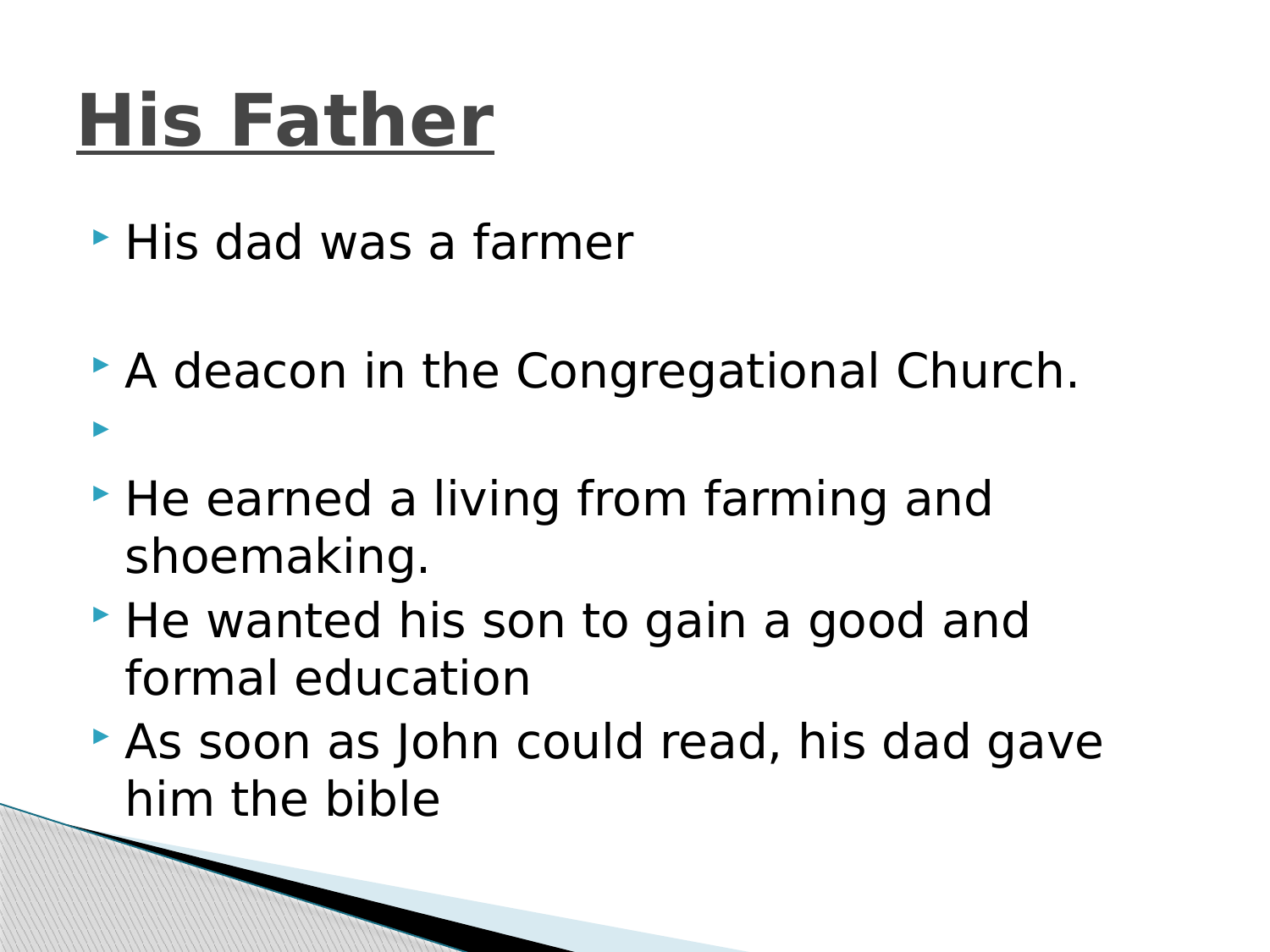

# His Father
His dad was a farmer

A deacon in the Congregational Church.

He earned a living from farming and shoemaking.
He wanted his son to gain a good and formal education
As soon as John could read, his dad gave him the bible